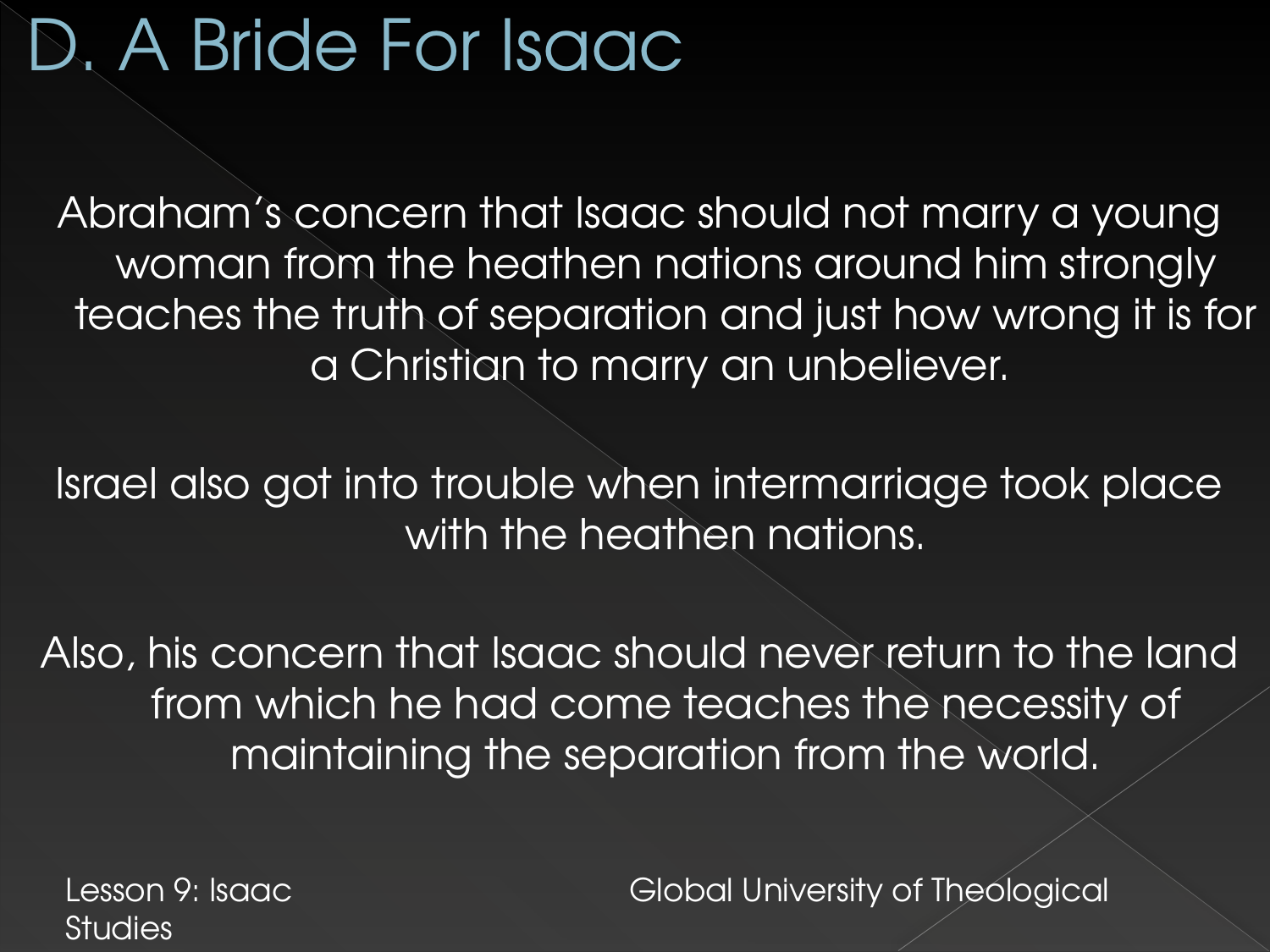

# D. A Bride For Isaac
Abraham’s concern that Isaac should not marry a young woman from the heathen nations around him strongly teaches the truth of separation and just how wrong it is for a Christian to marry an unbeliever.

Israel also got into trouble when intermarriage took place with the heathen nations.

Also, his concern that Isaac should never return to the land from which he had come teaches the necessity of maintaining the separation from the world.
Lesson 9: Isaac                                      Global University of Theological Studies